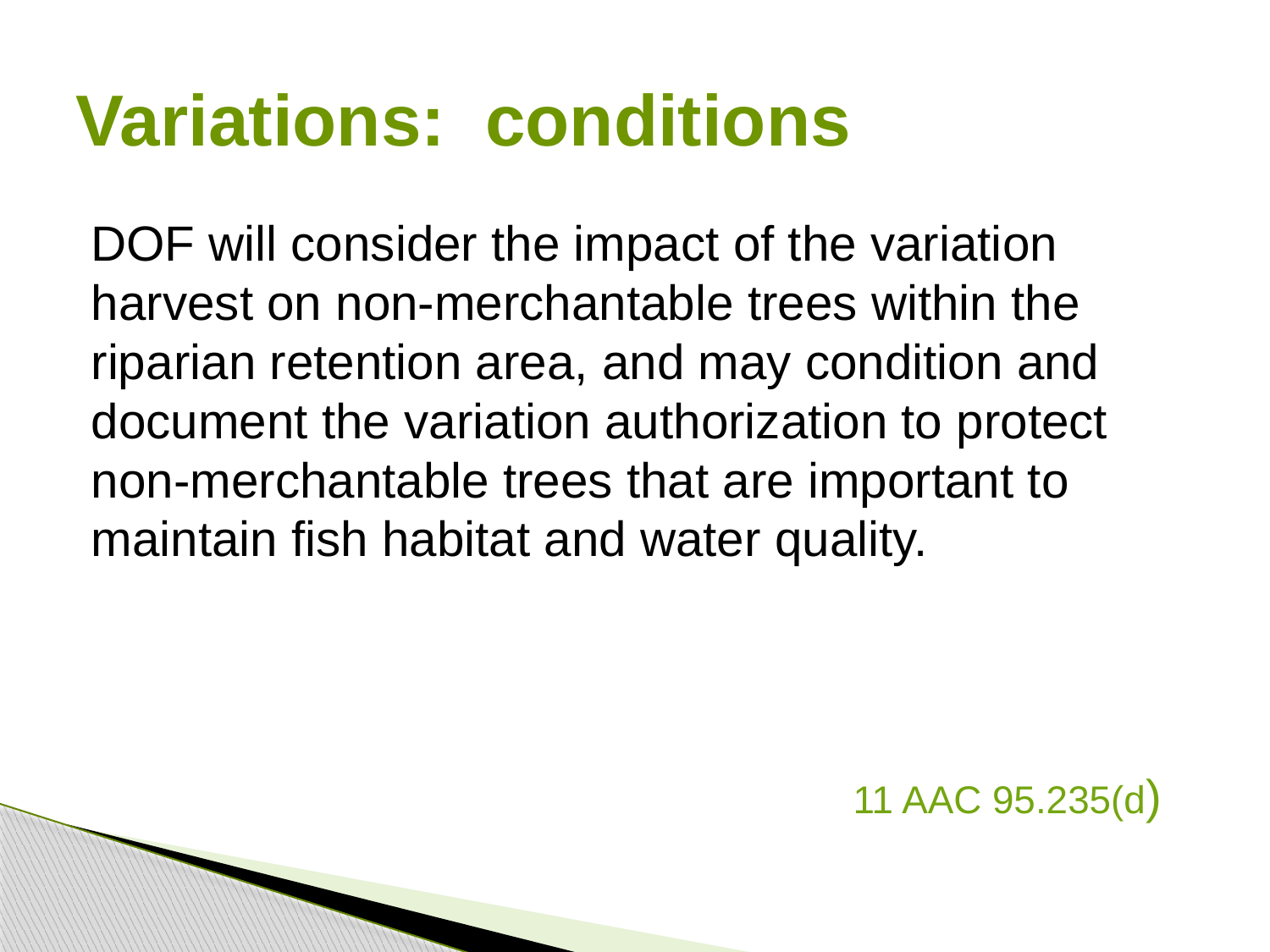

# Variations:  conditions
DOF will consider the impact of the variation harvest on non-merchantable trees within the riparian retention area, and may condition and document the variation authorization to protect non-merchantable trees that are important to maintain fish habitat and water quality.

						11 AAC 95.235(d)